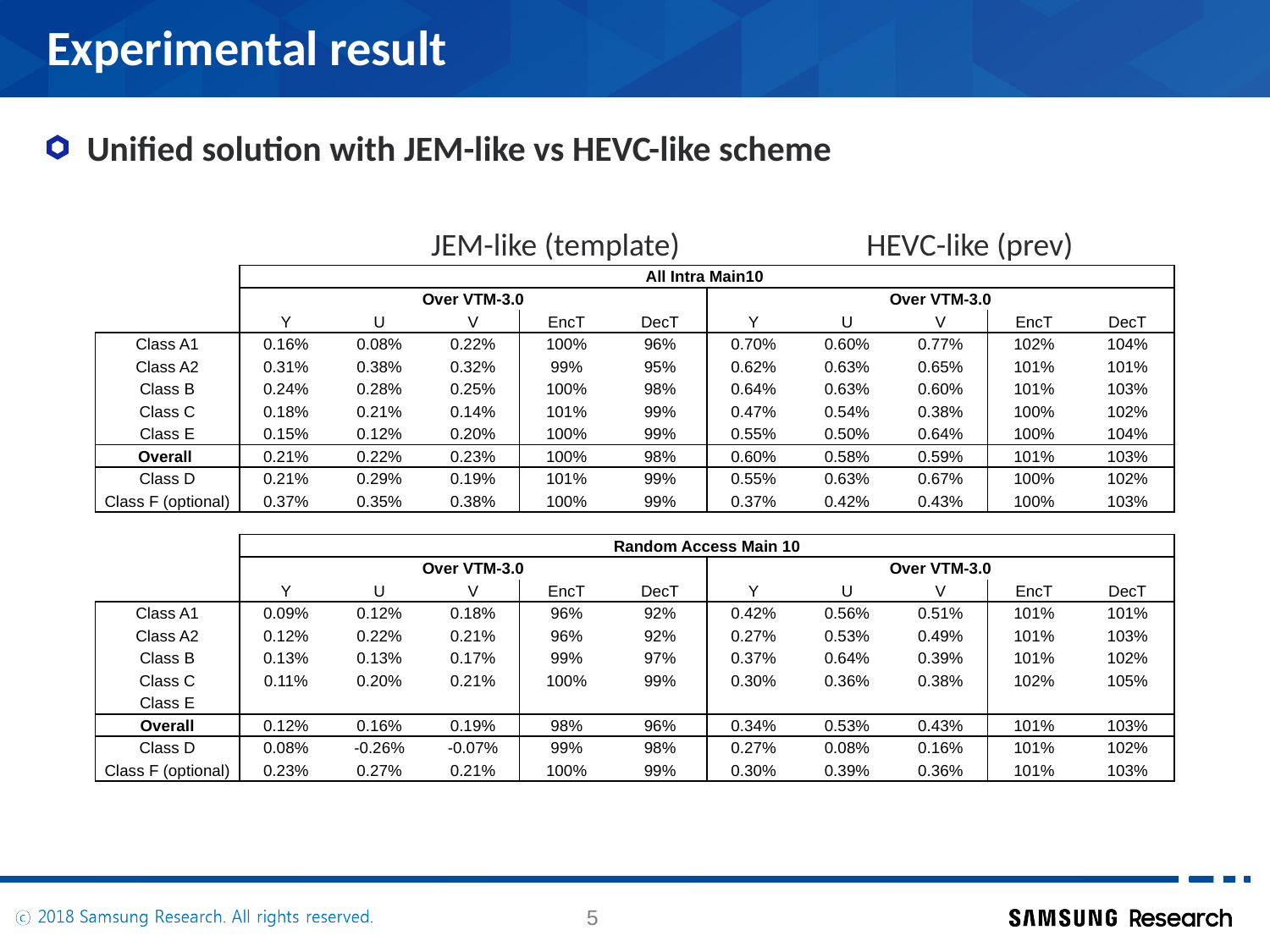

# Experimental result
Unified solution with JEM-like vs HEVC-like scheme
JEM-like (template)
HEVC-like (prev)
|  | All Intra Main10 |  |  |  |  |  |  |  |  |  |
| --- | --- | --- | --- | --- | --- | --- | --- | --- | --- | --- |
|  | Over VTM-3.0 |  |  |  |  | Over VTM-3.0 |  |  |  |  |
|  | Y | U | V | EncT | DecT | Y | U | V | EncT | DecT |
| Class A1 | 0.16% | 0.08% | 0.22% | 100% | 96% | 0.70% | 0.60% | 0.77% | 102% | 104% |
| Class A2 | 0.31% | 0.38% | 0.32% | 99% | 95% | 0.62% | 0.63% | 0.65% | 101% | 101% |
| Class B | 0.24% | 0.28% | 0.25% | 100% | 98% | 0.64% | 0.63% | 0.60% | 101% | 103% |
| Class C | 0.18% | 0.21% | 0.14% | 101% | 99% | 0.47% | 0.54% | 0.38% | 100% | 102% |
| Class E | 0.15% | 0.12% | 0.20% | 100% | 99% | 0.55% | 0.50% | 0.64% | 100% | 104% |
| Overall | 0.21% | 0.22% | 0.23% | 100% | 98% | 0.60% | 0.58% | 0.59% | 101% | 103% |
| Class D | 0.21% | 0.29% | 0.19% | 101% | 99% | 0.55% | 0.63% | 0.67% | 100% | 102% |
| Class F (optional) | 0.37% | 0.35% | 0.38% | 100% | 99% | 0.37% | 0.42% | 0.43% | 100% | 103% |
|  |  |  |  |  |  |  |  |  |  |  |
|  | Random Access Main 10 |  |  |  |  |  |  |  |  |  |
|  | Over VTM-3.0 |  |  |  |  | Over VTM-3.0 |  |  |  |  |
|  | Y | U | V | EncT | DecT | Y | U | V | EncT | DecT |
| Class A1 | 0.09% | 0.12% | 0.18% | 96% | 92% | 0.42% | 0.56% | 0.51% | 101% | 101% |
| Class A2 | 0.12% | 0.22% | 0.21% | 96% | 92% | 0.27% | 0.53% | 0.49% | 101% | 103% |
| Class B | 0.13% | 0.13% | 0.17% | 99% | 97% | 0.37% | 0.64% | 0.39% | 101% | 102% |
| Class C | 0.11% | 0.20% | 0.21% | 100% | 99% | 0.30% | 0.36% | 0.38% | 102% | 105% |
| Class E |  |  |  |  |  |  |  |  |  |  |
| Overall | 0.12% | 0.16% | 0.19% | 98% | 96% | 0.34% | 0.53% | 0.43% | 101% | 103% |
| Class D | 0.08% | -0.26% | -0.07% | 99% | 98% | 0.27% | 0.08% | 0.16% | 101% | 102% |
| Class F (optional) | 0.23% | 0.27% | 0.21% | 100% | 99% | 0.30% | 0.39% | 0.36% | 101% | 103% |